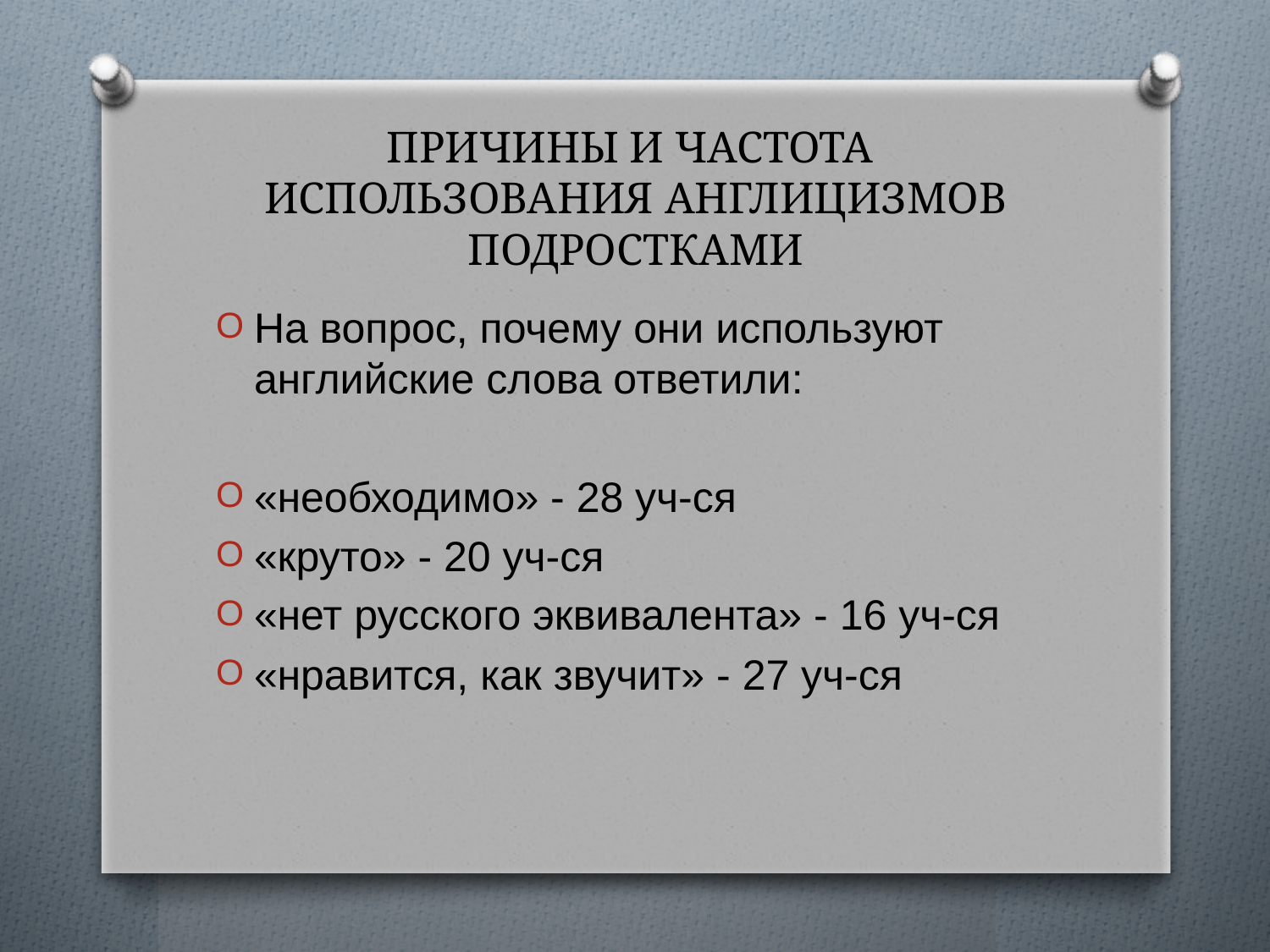

# ПРИЧИНЫ И ЧАСТОТА ИСПОЛЬЗОВАНИЯ АНГЛИЦИЗМОВ ПОДРОСТКАМИ
На вопрос, почему они используют английские слова ответили:

«необходимо» - 28 уч-ся
«круто» - 20 уч-ся
«нет русского эквивалента» - 16 уч-ся
«нравится, как звучит» - 27 уч-ся